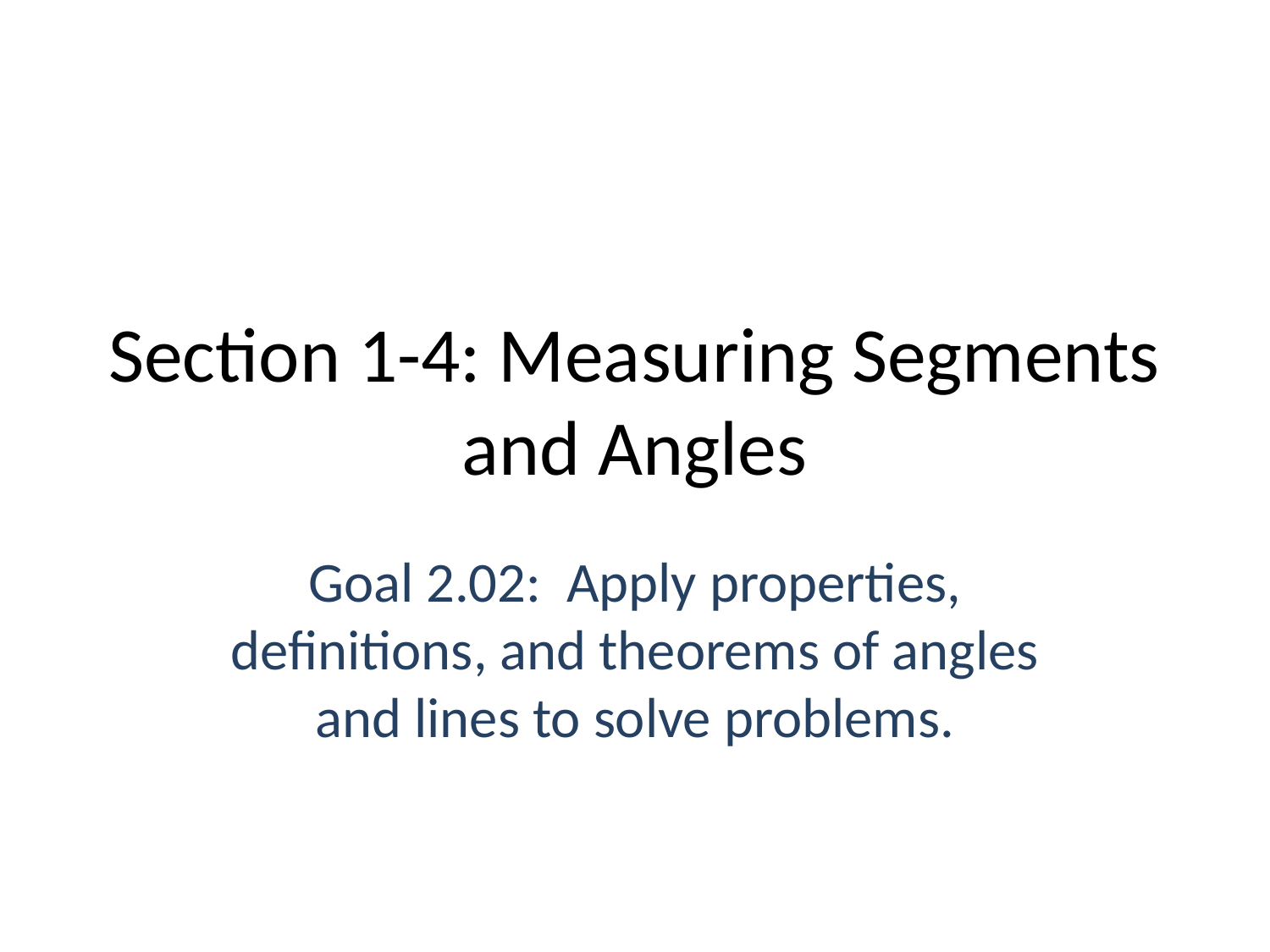

# Section 1-4: Measuring Segments and Angles
Goal 2.02:  Apply properties, definitions, and theorems of angles and lines to solve problems.